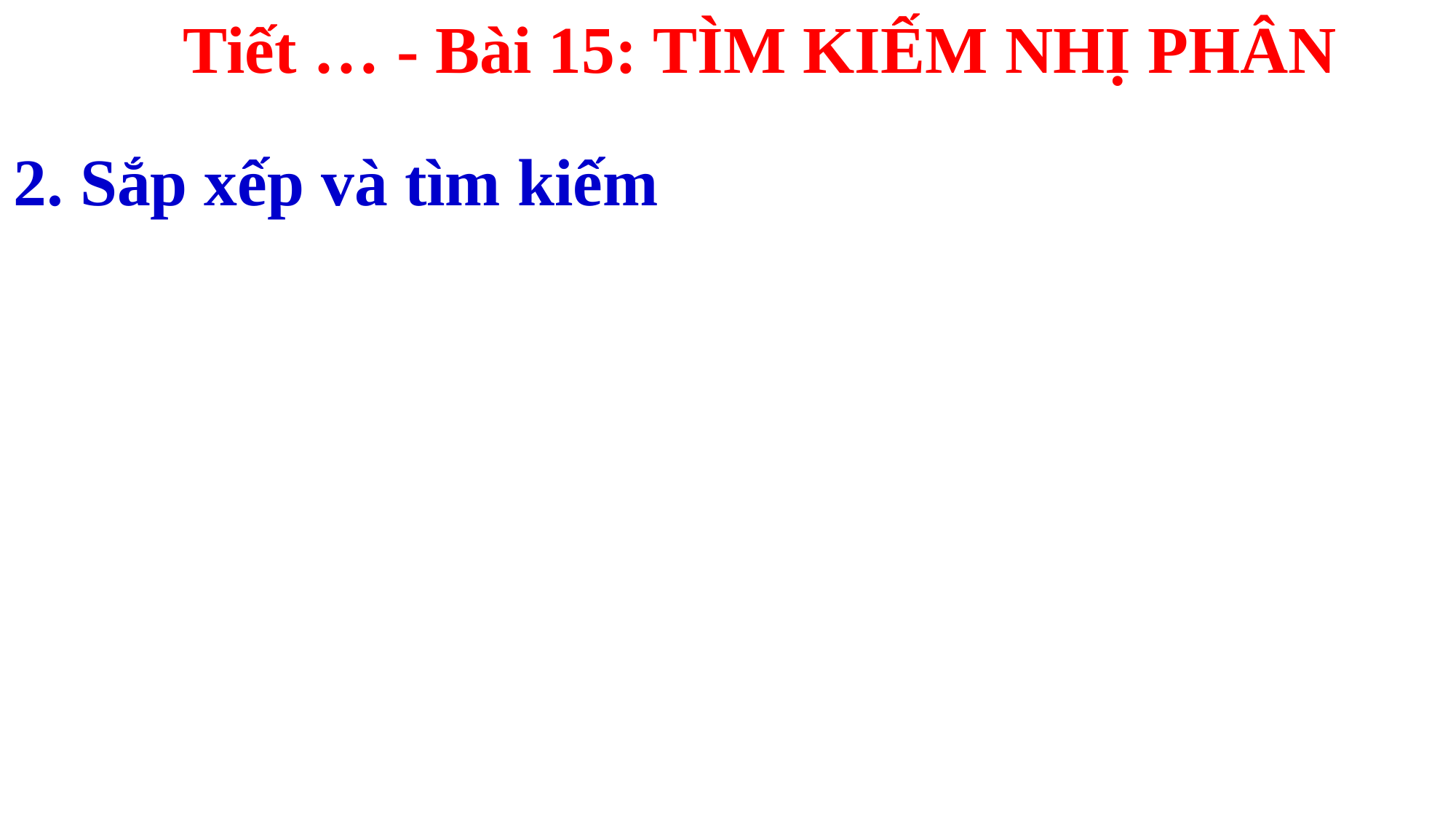

Tiết … - Bài 15: TÌM KIẾM NHỊ PHÂN
2. Sắp xếp và tìm kiếm